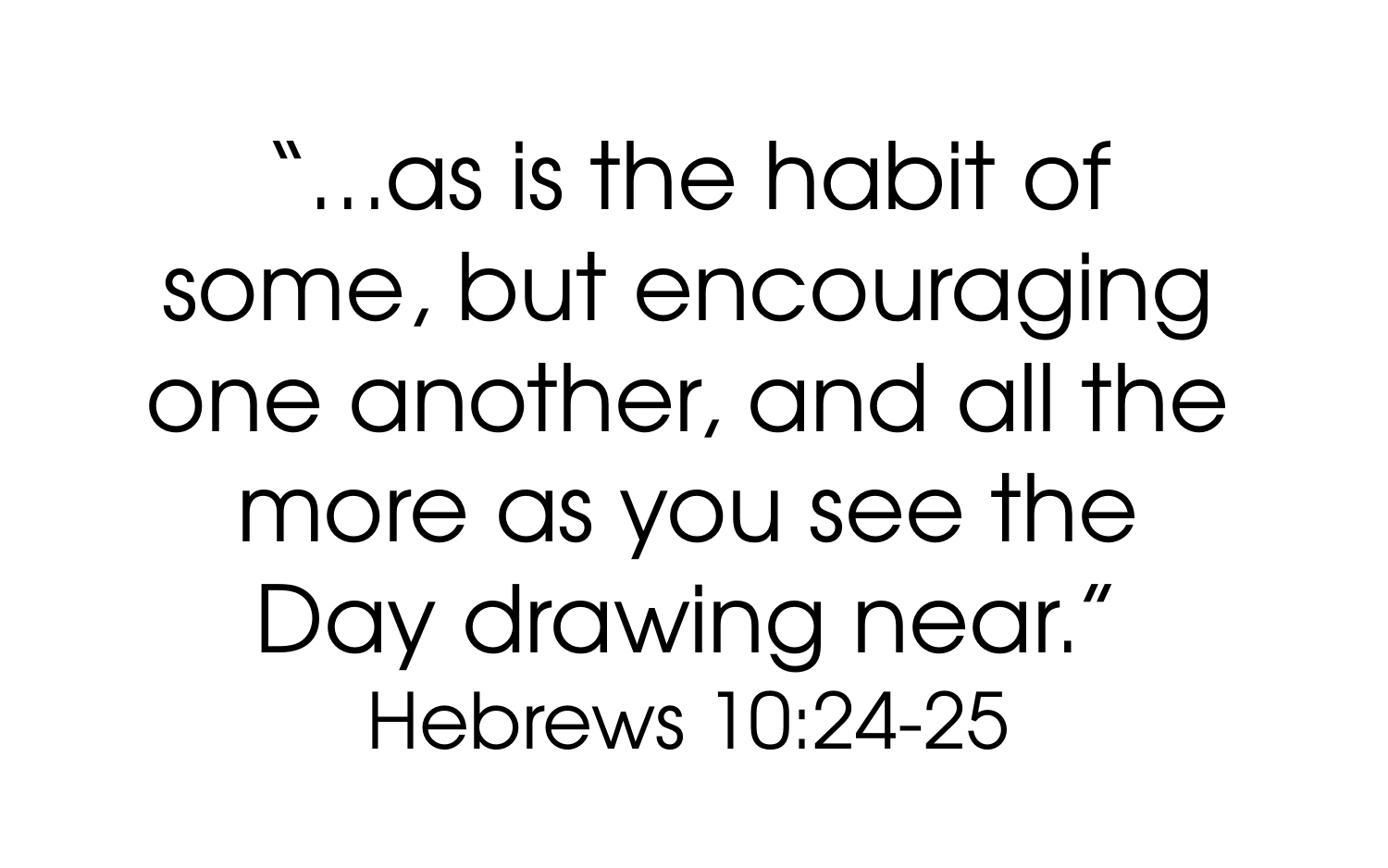

“…as is the habit of some, but encouraging one another, and all the more as you see the Day drawing near.”
Hebrews 10:24-25